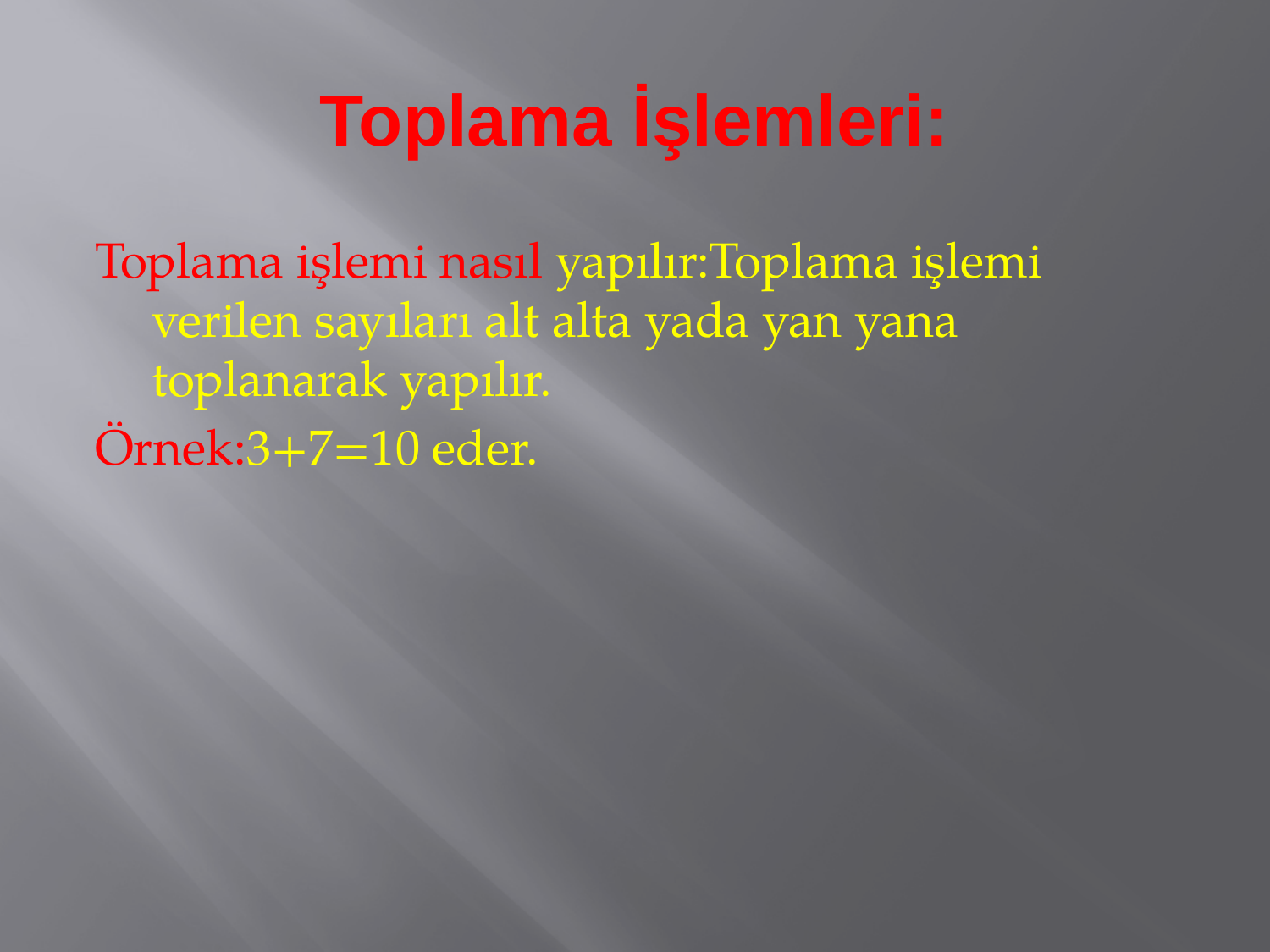

# Toplama İşlemleri:
Toplama işlemi nasıl yapılır:Toplama işlemi verilen sayıları alt alta yada yan yana toplanarak yapılır.
Örnek:3+7=10 eder.